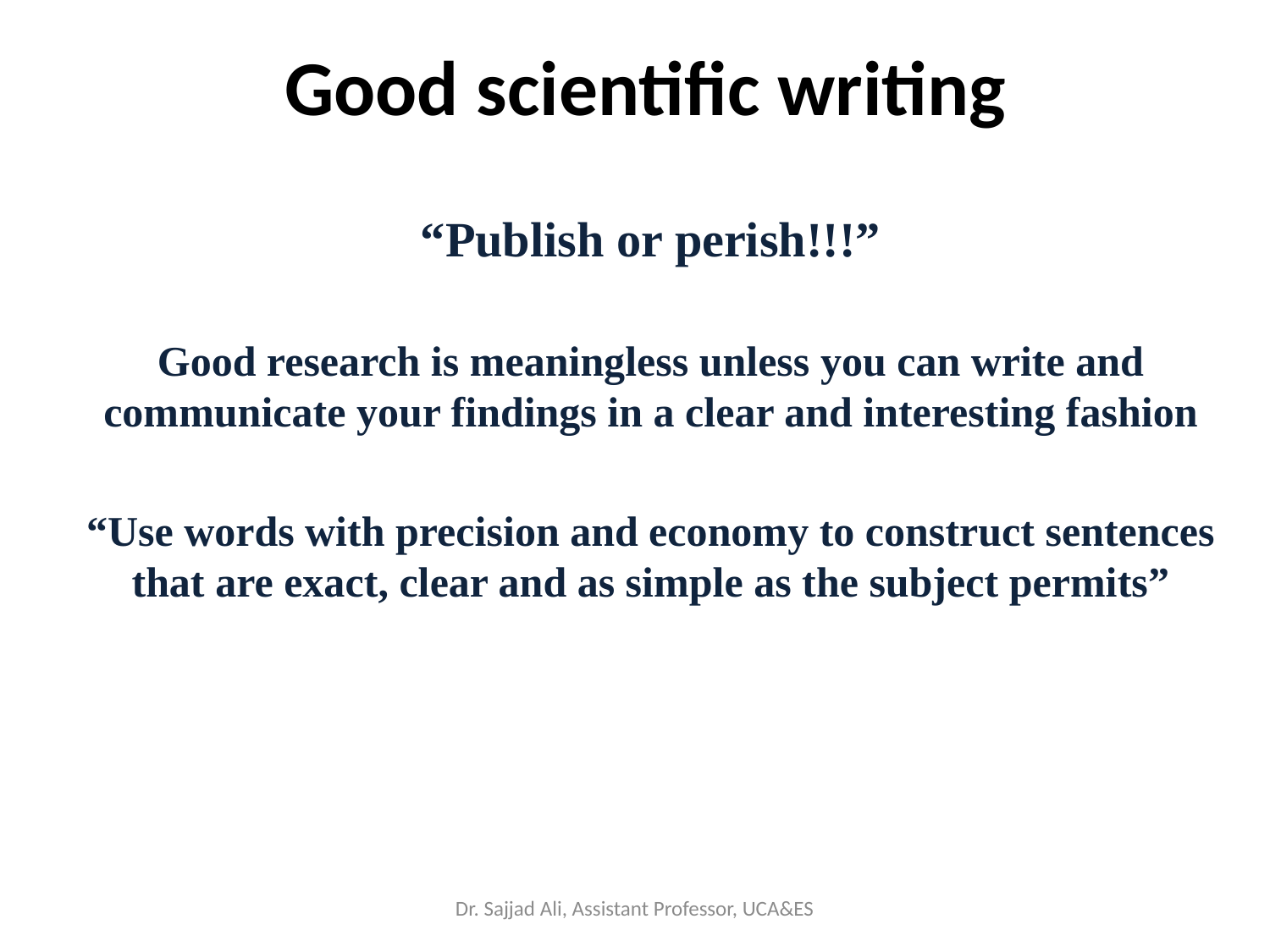

# Good scientific writing
“Publish or perish!!!”

Good research is meaningless unless you can write and communicate your findings in a clear and interesting fashion

“Use words with precision and economy to construct sentences that are exact, clear and as simple as the subject permits”
Dr. Sajjad Ali, Assistant Professor, UCA&ES